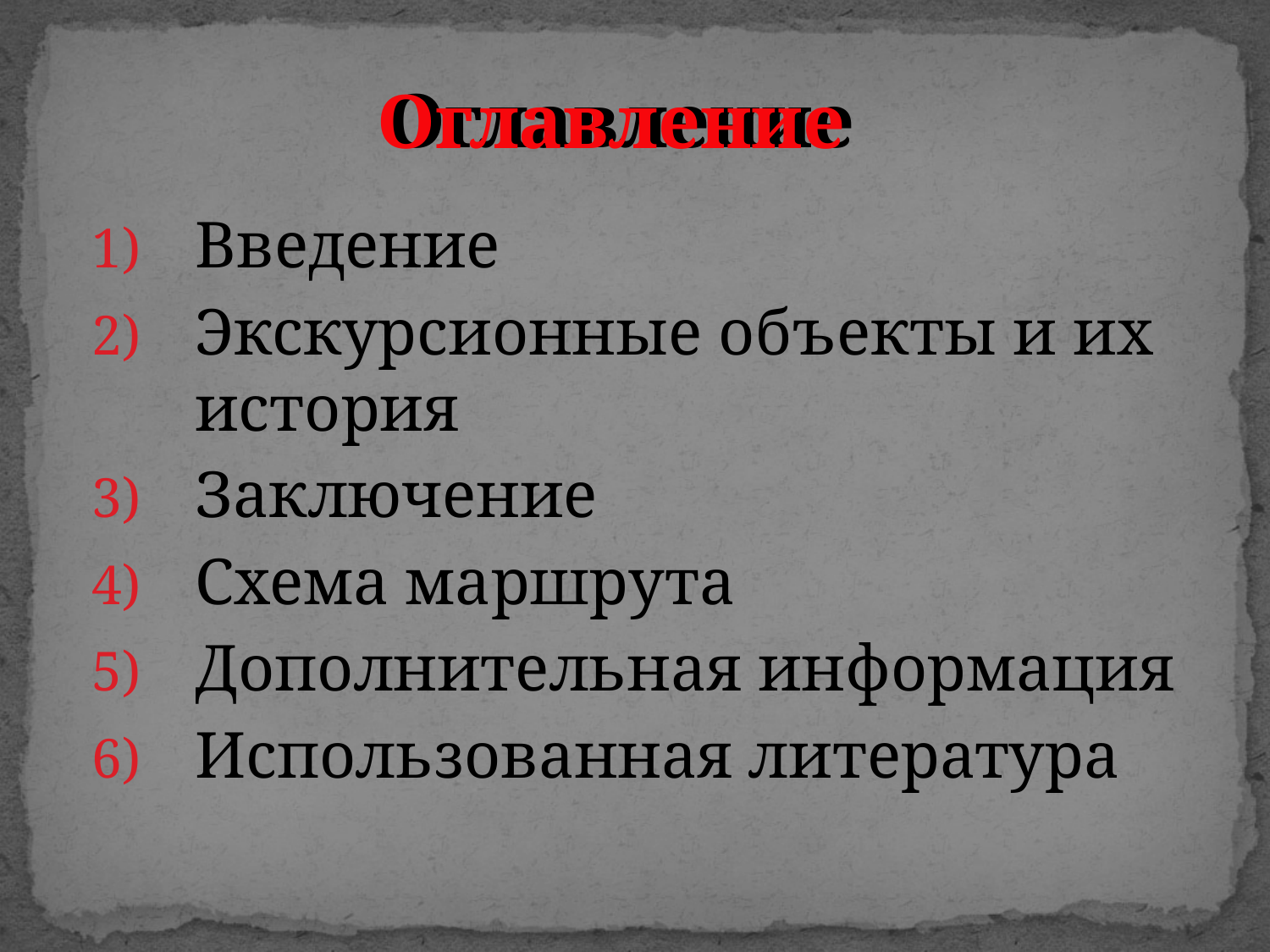

Оглавление
# Оглавление
Введение
Экскурсионные объекты и их история
Заключение
Схема маршрута
Дополнительная информация
Использованная литература